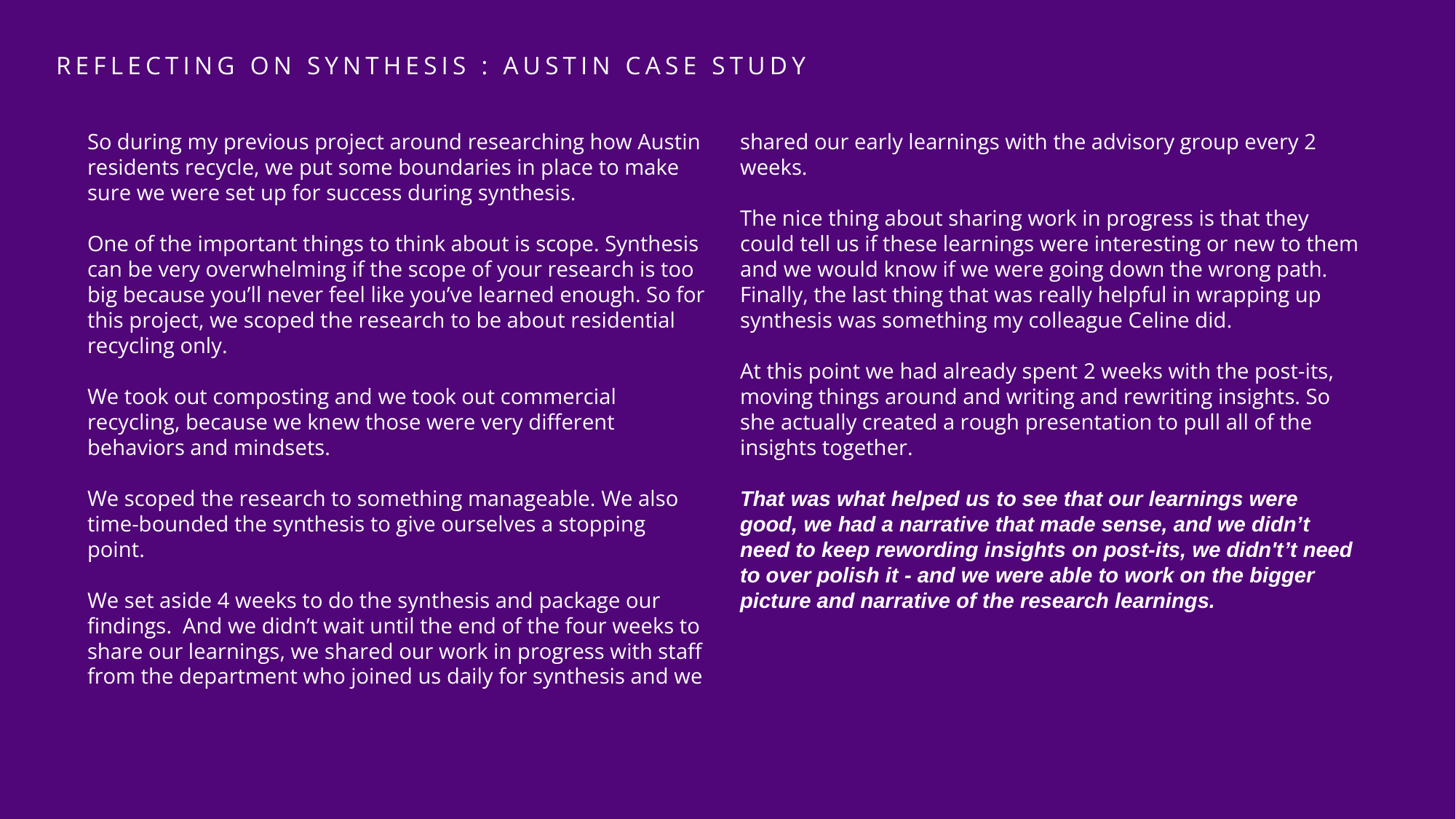

REFLECTING ON SYNTHESIS : AUSTIN CASE STUDY
So during my previous project around researching how Austin residents recycle, we put some boundaries in place to make sure we were set up for success during synthesis.

One of the important things to think about is scope. Synthesis can be very overwhelming if the scope of your research is too big because you’ll never feel like you’ve learned enough. So for this project, we scoped the research to be about residential recycling only.

We took out composting and we took out commercial recycling, because we knew those were very different behaviors and mindsets.

We scoped the research to something manageable. We also time-bounded the synthesis to give ourselves a stopping point.

We set aside 4 weeks to do the synthesis and package our findings.  And we didn’t wait until the end of the four weeks to share our learnings, we shared our work in progress with staff from the department who joined us daily for synthesis and we shared our early learnings with the advisory group every 2 weeks.

The nice thing about sharing work in progress is that they could tell us if these learnings were interesting or new to them and we would know if we were going down the wrong path.
Finally, the last thing that was really helpful in wrapping up synthesis was something my colleague Celine did.

At this point we had already spent 2 weeks with the post-its, moving things around and writing and rewriting insights. So she actually created a rough presentation to pull all of the insights together.

That was what helped us to see that our learnings were good, we had a narrative that made sense, and we didn’t need to keep rewording insights on post-its, we didn't’t need to over polish it - and we were able to work on the bigger picture and narrative of the research learnings.